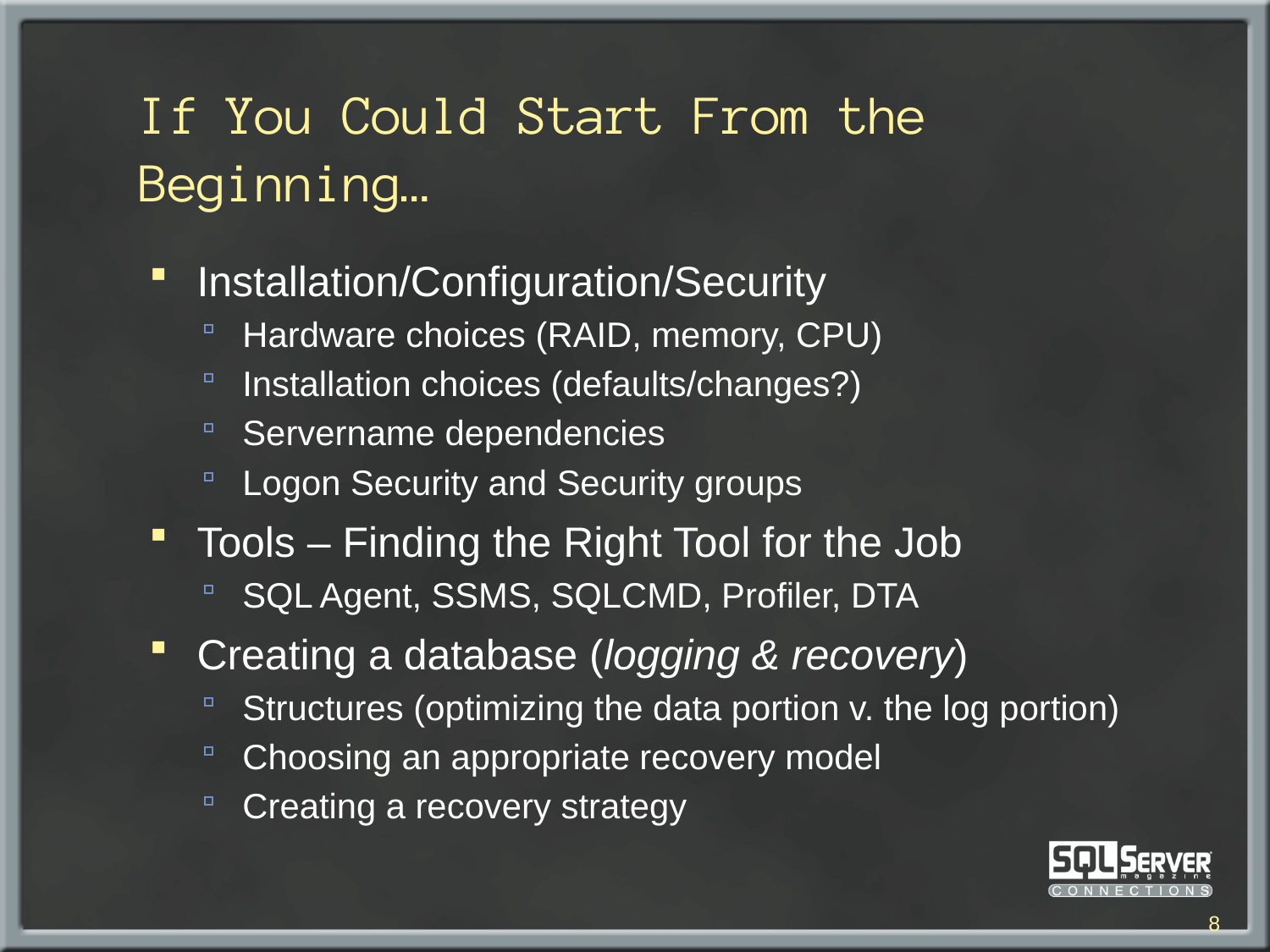

# If You Could Start From the Beginning…
Installation/Configuration/Security
Hardware choices (RAID, memory, CPU)
Installation choices (defaults/changes?)
Servername dependencies
Logon Security and Security groups
Tools – Finding the Right Tool for the Job
SQL Agent, SSMS, SQLCMD, Profiler, DTA
Creating a database (logging & recovery)
Structures (optimizing the data portion v. the log portion)
Choosing an appropriate recovery model
Creating a recovery strategy

8